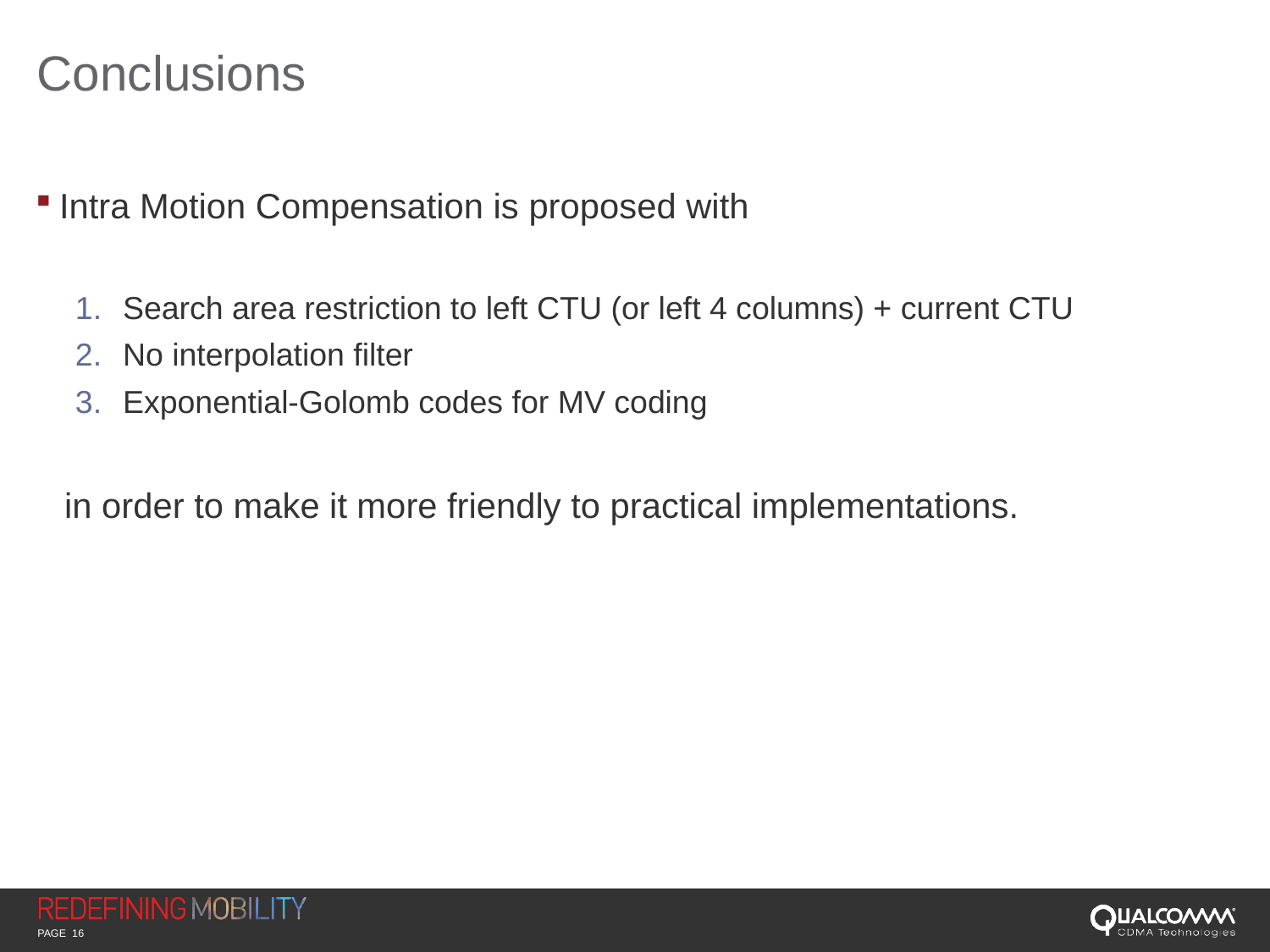

# Conclusions

Intra Motion Compensation is proposed with

Search area restriction to left CTU (or left 4 columns) + current CTU
No interpolation filter
Exponential-Golomb codes for MV coding

   in order to make it more friendly to practical implementations.